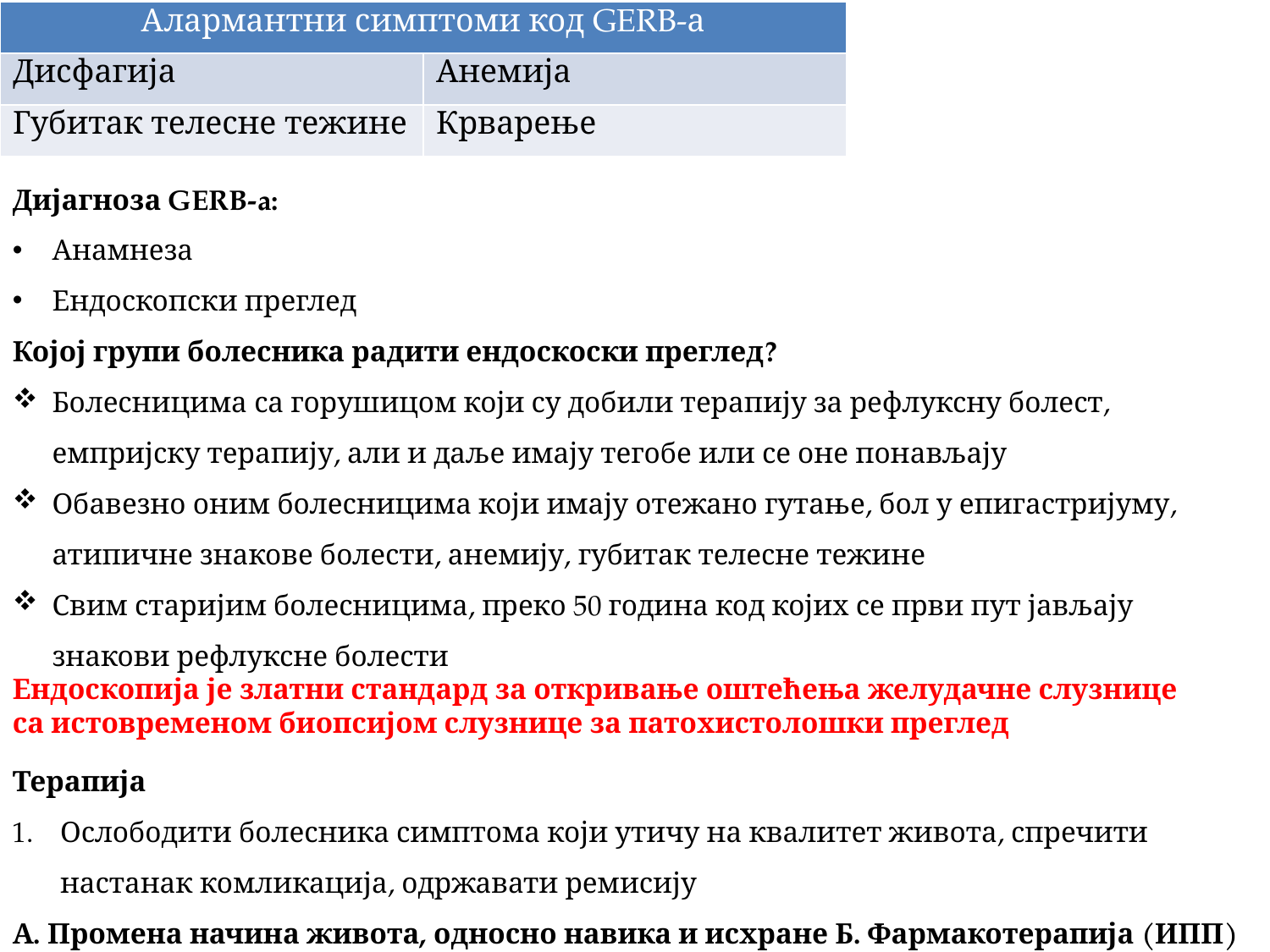

| Алармантни симптоми код GERB-а |  |
| --- | --- |
| Дисфагија | Анемија |
| Губитак телесне тежине | Крварење |
Дијагноза GERB-a:
Анамнеза
Ендоскопски преглед
Којој групи болесника радити ендоскоски преглед?
Болесницима са горушицом који су добили терапију за рефлуксну болест, емпријску терапију, али и даље имају тегобе или се оне понављају
Обавезно оним болесницима који имају отежано гутање, бол у епигастријуму, атипичне знакове болести, анемију, губитак телесне тежине
Свим старијим болесницима, преко 50 година код којих се први пут јављају знакови рефлуксне болести
Ендоскопија је златни стандард за откривање оштећења желудачне слузнице са истовременом биопсијом слузнице за патохистолошки преглед

Терапија
Ослободити болесника симптома који утичу на квалитет живота, спречити настанак комликација, одржавати ремисију
А. Промена начина живота, односно навика и исхране Б. Фармакотерапија (ИПП)